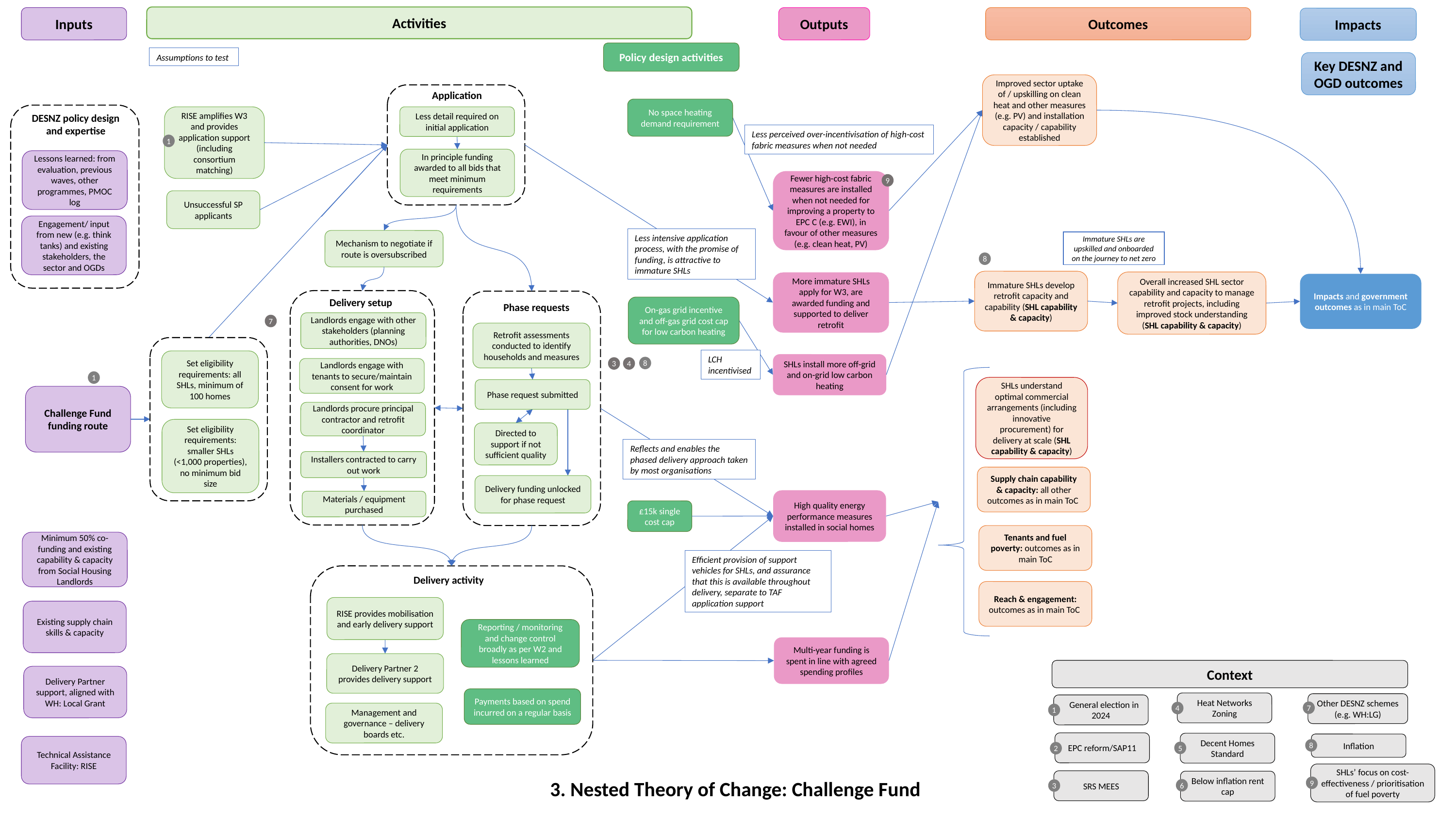

Activities
Inputs
Outcomes
Outputs
Impacts
Policy design activities
Assumptions to test
Key DESNZ and OGD outcomes
Improved sector uptake of / upskilling on clean heat and other measures (e.g. PV) and installation capacity / capability established

Application
Less detail required on initial application
In principle funding awarded to all bids that meet minimum requirements
No space heating demand requirement

Lessons learned: from evaluation, previous waves, other programmes, PMOC log
DESNZ policy design and expertise
Engagement/ input from new (e.g. think tanks) and existing stakeholders, the sector and OGDs
RISE amplifies W3 and provides application support (including consortium matching)
1
Less perceived over-incentivisation of high-cost fabric measures when not needed
Fewer high-cost fabric measures are installed when not needed for improving a property to EPC C (e.g. EWI), in favour of other measures (e.g. clean heat, PV)
9
Unsuccessful SP applicants
Less intensive application process, with the promise of funding, is attractive to immature SHLs
Mechanism to negotiate if route is oversubscribed
Immature SHLs are upskilled and onboarded on the journey to net zero
8
Immature SHLs develop retrofit capacity and capability (SHL capability & capacity)
Overall increased SHL sector capability and capacity to manage retrofit projects, including improved stock understanding (SHL capability & capacity)
More immature SHLs apply for W3, are awarded funding and supported to deliver retrofit
Impacts and government outcomes as in main ToC

Delivery setup
Landlords engage with other stakeholders (planning authorities, DNOs)
Landlords engage with tenants to secure/maintain consent for work
Landlords procure principal contractor and retrofit coordinator
Installers contracted to carry out work
Materials / equipment purchased

Phase requests
Retrofit assessments conducted to identify households and measures
Phase request submitted
Directed to support if not sufficient quality
Delivery funding unlocked for phase request
On-gas grid incentive and off-gas grid cost cap for low carbon heating
7

LCH incentivised
Set eligibility requirements: all SHLs, minimum of 100 homes
2
SHLs install more off-grid and on-grid low carbon heating
8
4
3

1
SHLs understand optimal commercial arrangements (including innovative procurement) for delivery at scale (SHL capability & capacity)
Challenge Fund funding route
Set eligibility requirements: smaller SHLs (<1,000 properties), no minimum bid size
Reflects and enables the phased delivery approach taken by most organisations
Supply chain capability & capacity: all other outcomes as in main ToC
High quality energy performance measures installed in social homes
£15k single cost cap
Tenants and fuel poverty: outcomes as in main ToC
Minimum 50% co-funding and existing capability & capacity from Social Housing Landlords
Efficient provision of support vehicles for SHLs, and assurance that this is available throughout delivery, separate to TAF application support

Delivery activity
Management and governance – delivery boards etc.
Reporting / monitoring and change control broadly as per W2 and lessons learned
RISE provides mobilisation and early delivery support
Delivery Partner 2 provides delivery support
Payments based on spend incurred on a regular basis
Reach & engagement: outcomes as in main ToC
Existing supply chain skills & capacity
Multi-year funding is spent in line with agreed spending profiles
Context
Heat Networks Zoning
4
Other DESNZ schemes (e.g. WH:LG)
7
   General election in 2024
1
EPC reform/SAP11
2
Decent Homes Standard
5
Inflation
8
SHLs’ focus on cost-effectiveness / prioritisation of fuel poverty
9
SRS MEES
3
Below inflation rent cap
6
Delivery Partner support, aligned with WH: Local Grant
Technical Assistance Facility: RISE
3. Nested Theory of Change: Challenge Fund